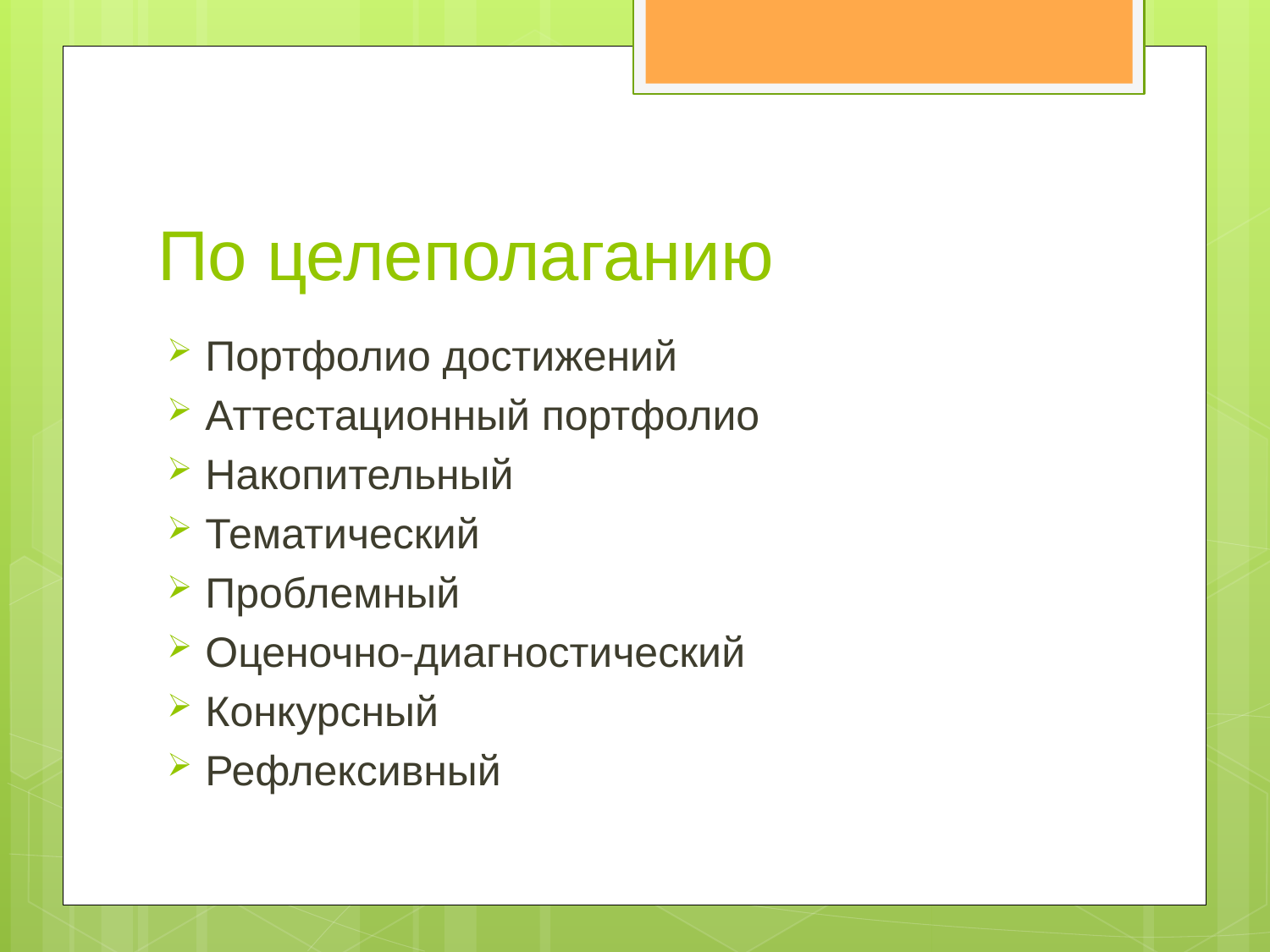

# По целеполаганию
Портфолио достижений
Аттестационный портфолио
Накопительный
Тематический
Проблемный
Оценочно-диагностический
Конкурсный
Рефлексивный